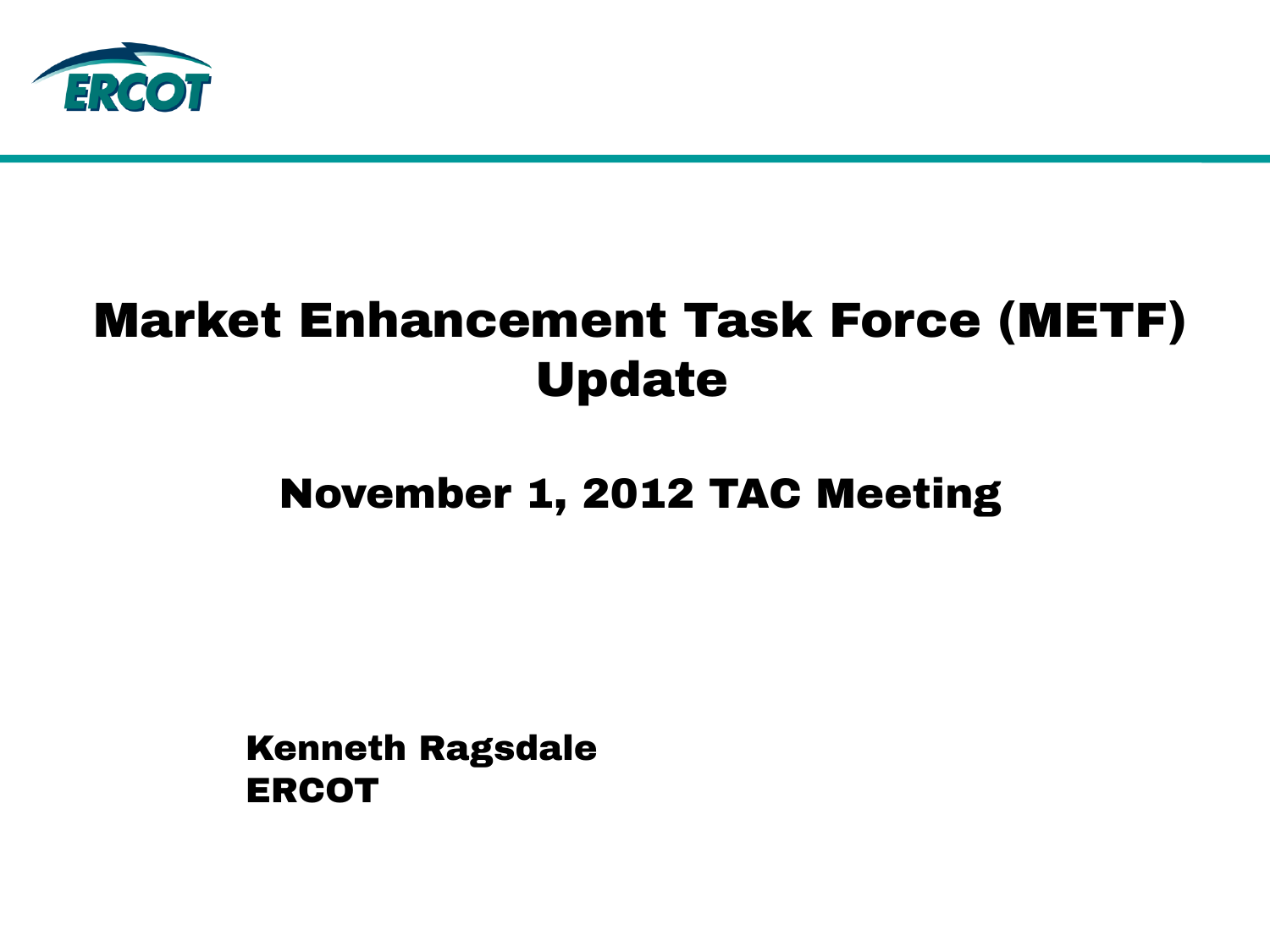

# Market Enhancement Task Force (METF) Update November 1, 2012 TAC Meeting
Kenneth Ragsdale
ERCOT